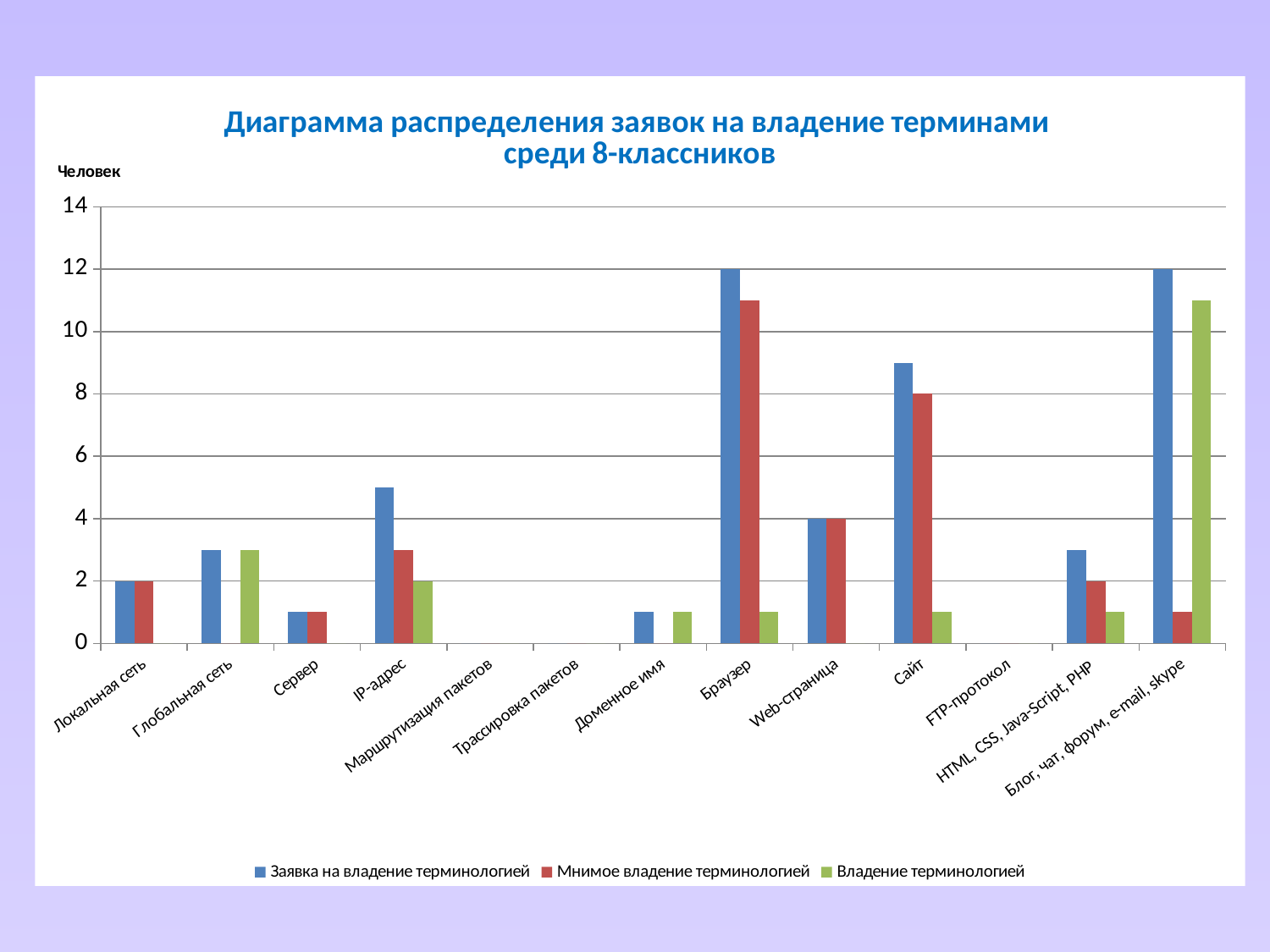

### Chart: Диаграмма распределения заявок на владение терминами
среди 8-классников

| Category | Заявка на владение терминологией | Мнимое владение терминологией | Владение терминологией |
|---|---|---|---|
| Локальная сеть | 2.0 | 2.0 | 0.0 |
| Глобальная сеть | 3.0 | 0.0 | 3.0 |
| Сервер | 1.0 | 1.0 | 0.0 |
| IP-адрес | 5.0 | 3.0 | 2.0 |
| Маршрутизация пакетов | 0.0 | 0.0 | 0.0 |
| Трассировка пакетов | 0.0 | 0.0 | 0.0 |
| Доменное имя | 1.0 | 0.0 | 1.0 |
| Браузер | 12.0 | 11.0 | 1.0 |
| Web-страница | 4.0 | 4.0 | 0.0 |
| Сайт | 9.0 | 8.0 | 1.0 |
| FTP-протокол | 0.0 | 0.0 | 0.0 |
| HTML, CSS, Java-Script, PHP  | 3.0 | 2.0 | 1.0 |
| Блог, чат, форум, e-mail, skype | 12.0 | 1.0 | 11.0 |